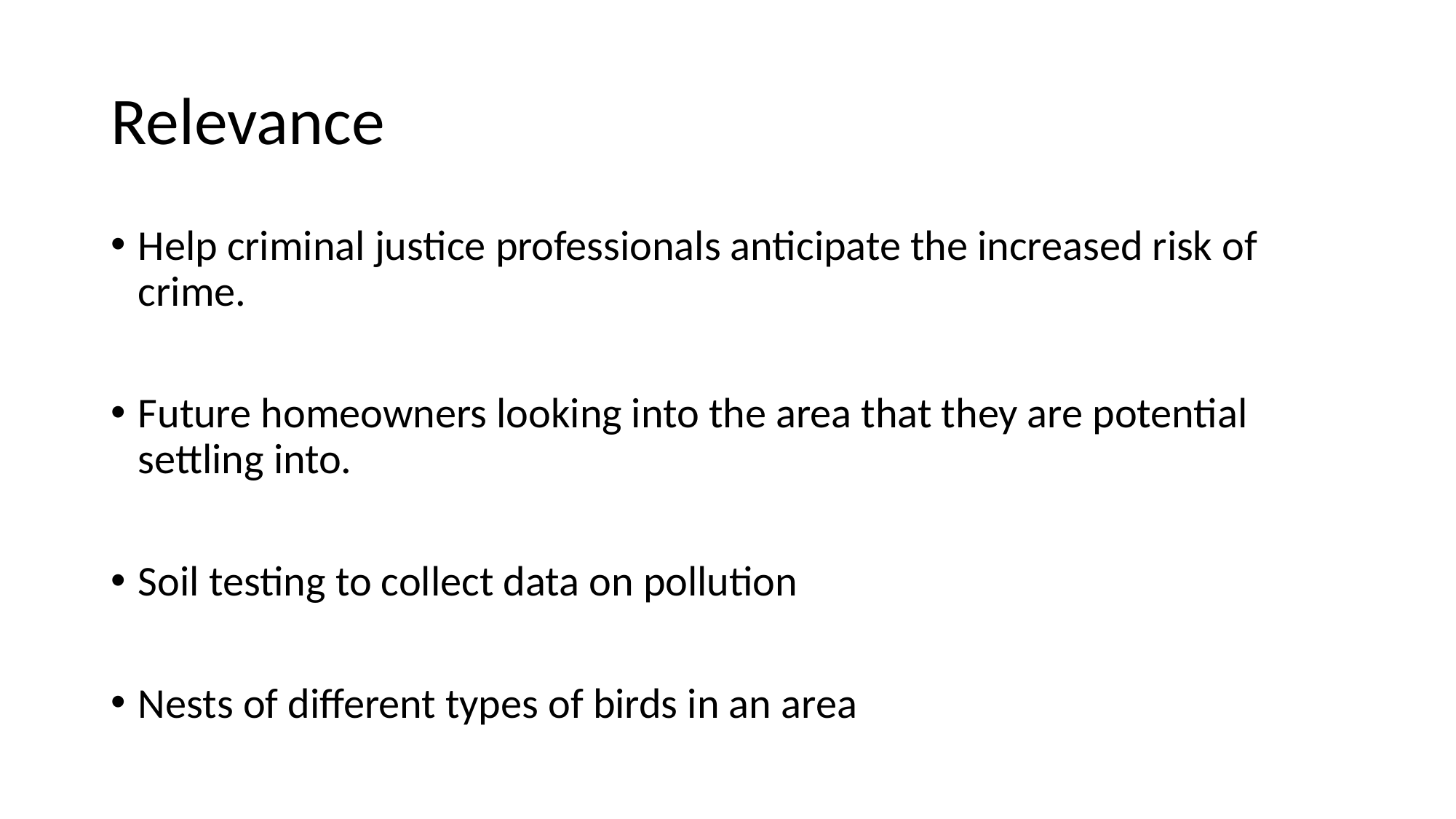

# Relevance
Help criminal justice professionals anticipate the increased risk of crime.

Future homeowners looking into the area that they are potential settling into.

Soil testing to collect data on pollution

Nests of different types of birds in an area